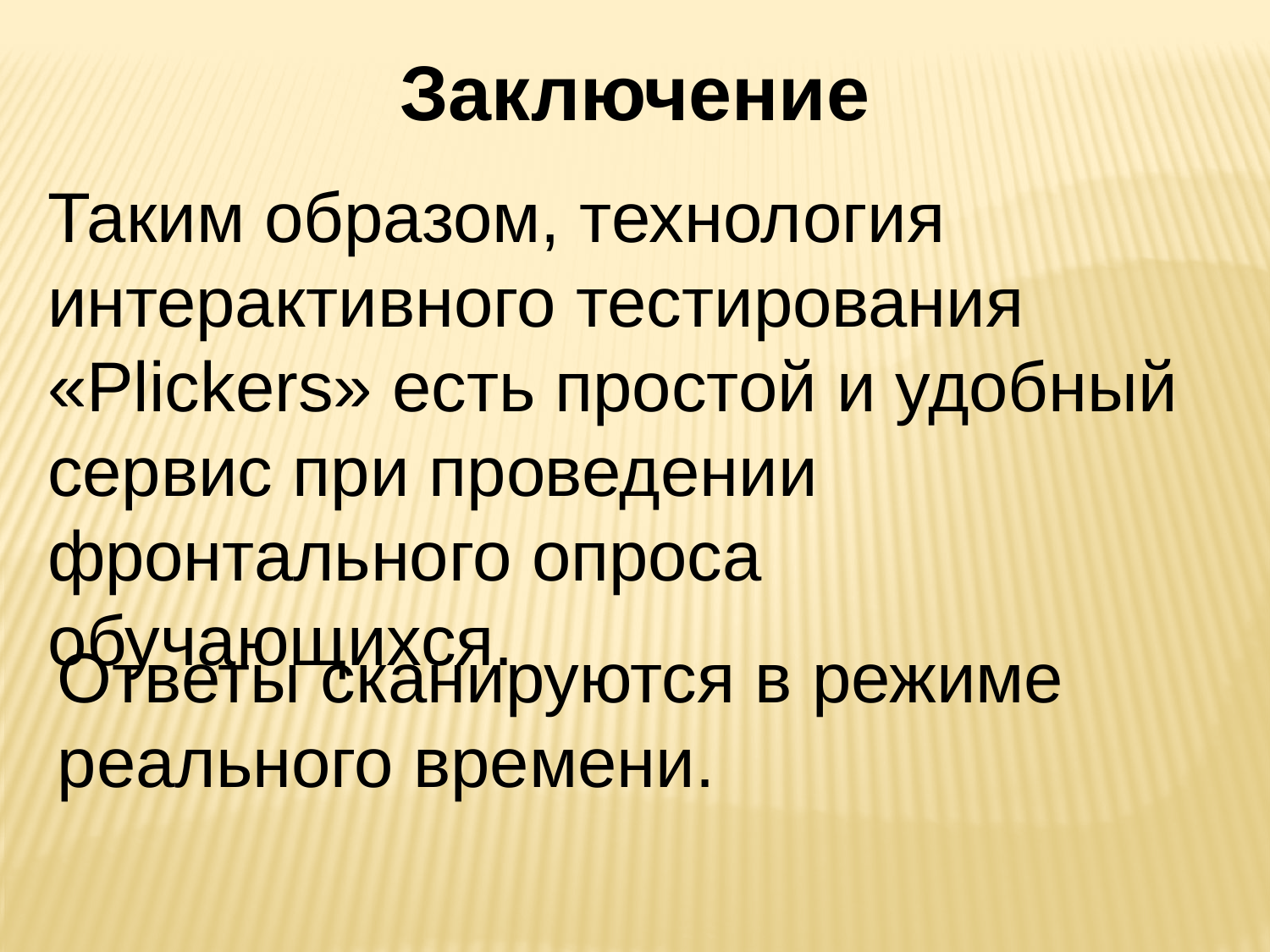

Заключение
Таким образом, технология интерактивного тестирования «Plickers» есть простой и удобный сервис при проведении фронтального опроса обучающихся.
Ответы сканируются в режиме реального времени.